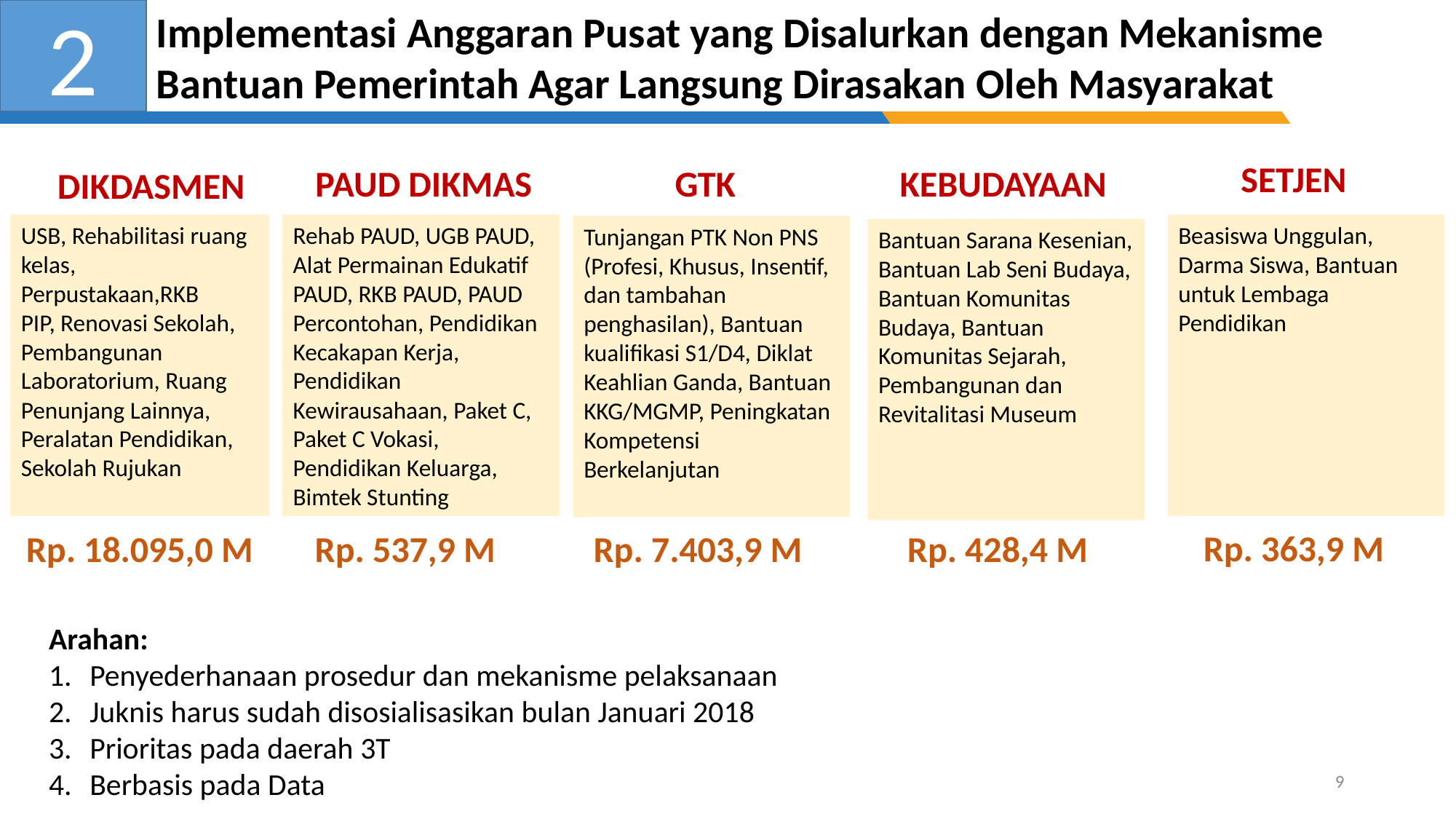

2
Implementasi Anggaran Pusat yang Disalurkan dengan Mekanisme Bantuan Pemerintah Agar Langsung Dirasakan Oleh Masyarakat

SETJEN
PAUD DIKMAS
GTK
KEBUDAYAAN
DIKDASMEN
USB, Rehabilitasi ruang kelas, Perpustakaan,RKB
PIP, Renovasi Sekolah, Pembangunan Laboratorium, Ruang Penunjang Lainnya, Peralatan Pendidikan,  Sekolah Rujukan

Rehab PAUD, UGB PAUD, Alat Permainan Edukatif PAUD, RKB PAUD, PAUD Percontohan, Pendidikan Kecakapan Kerja, Pendidikan Kewirausahaan, Paket C, Paket C Vokasi, Pendidikan Keluarga, Bimtek Stunting
Beasiswa Unggulan, Darma Siswa, Bantuan untuk Lembaga Pendidikan

Tunjangan PTK Non PNS (Profesi, Khusus, Insentif, dan tambahan penghasilan), Bantuan kualifikasi S1/D4, Diklat Keahlian Ganda, Bantuan KKG/MGMP, Peningkatan Kompetensi Berkelanjutan

Bantuan Sarana Kesenian, Bantuan Lab Seni Budaya, Bantuan Komunitas Budaya, Bantuan Komunitas Sejarah, Pembangunan dan Revitalitasi Museum

Rp. 363,9 M
Rp. 18.095,0 M
Rp. 537,9 M
Rp. 7.403,9 M
Rp. 428,4 M
Arahan:
Penyederhanaan prosedur dan mekanisme pelaksanaan
Juknis harus sudah disosialisasikan bulan Januari 2018
Prioritas pada daerah 3T
Berbasis pada Data
9